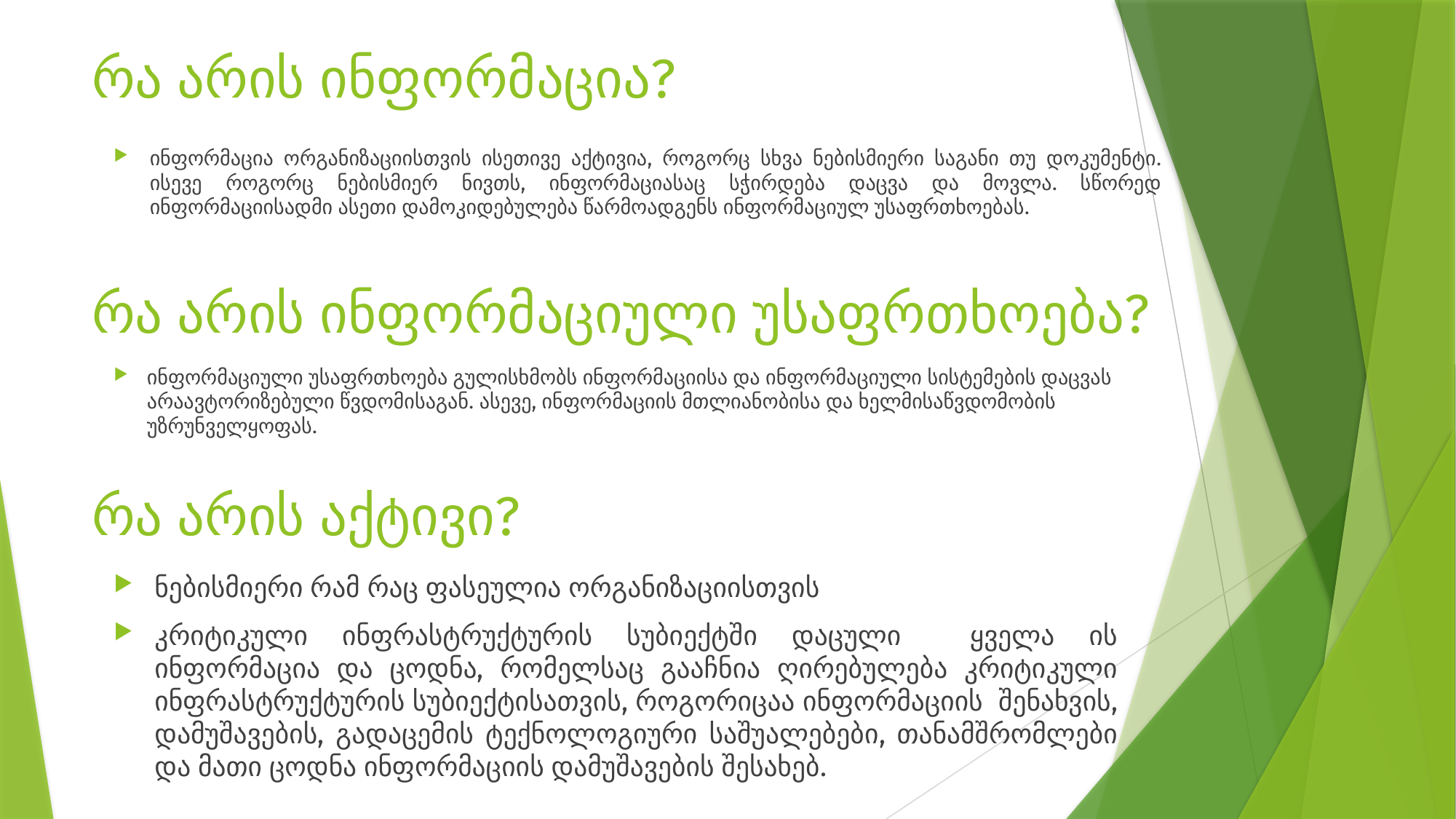

რა არის ინფორმაცია?
ინფორმაცია ორგანიზაციისთვის ისეთივე აქტივია, როგორც სხვა ნებისმიერი საგანი თუ დოკუმენტი. ისევე როგორც ნებისმიერ ნივთს, ინფორმაციასაც სჭირდება დაცვა და მოვლა. სწორედ ინფორმაციისადმი ასეთი დამოკიდებულება წარმოადგენს ინფორმაციულ უსაფრთხოებას.
რა არის ინფორმაციული უსაფრთხოება?
ინფორმაციული უსაფრთხოება გულისხმობს ინფორმაციისა და ინფორმაციული სისტემების დაცვას არაავტორიზებული წვდომისაგან. ასევე, ინფორმაციის მთლიანობისა და ხელმისაწვდომობის უზრუნველყოფას.
რა არის აქტივი?
ნებისმიერი რამ რაც ფასეულია ორგანიზაციისთვის
კრიტიკული ინფრასტრუქტურის სუბიექტში დაცული  ყველა ის ინფორმაცია და ცოდნა, რომელსაც გააჩნია ღირებულება კრიტიკული ინფრასტრუქტურის სუბიექტისათვის, როგორიცაა ინფორმაციის  შენახვის, დამუშავების, გადაცემის ტექნოლოგიური საშუალებები, თანამშრომლები და მათი ცოდნა ინფორმაციის დამუშავების შესახებ.